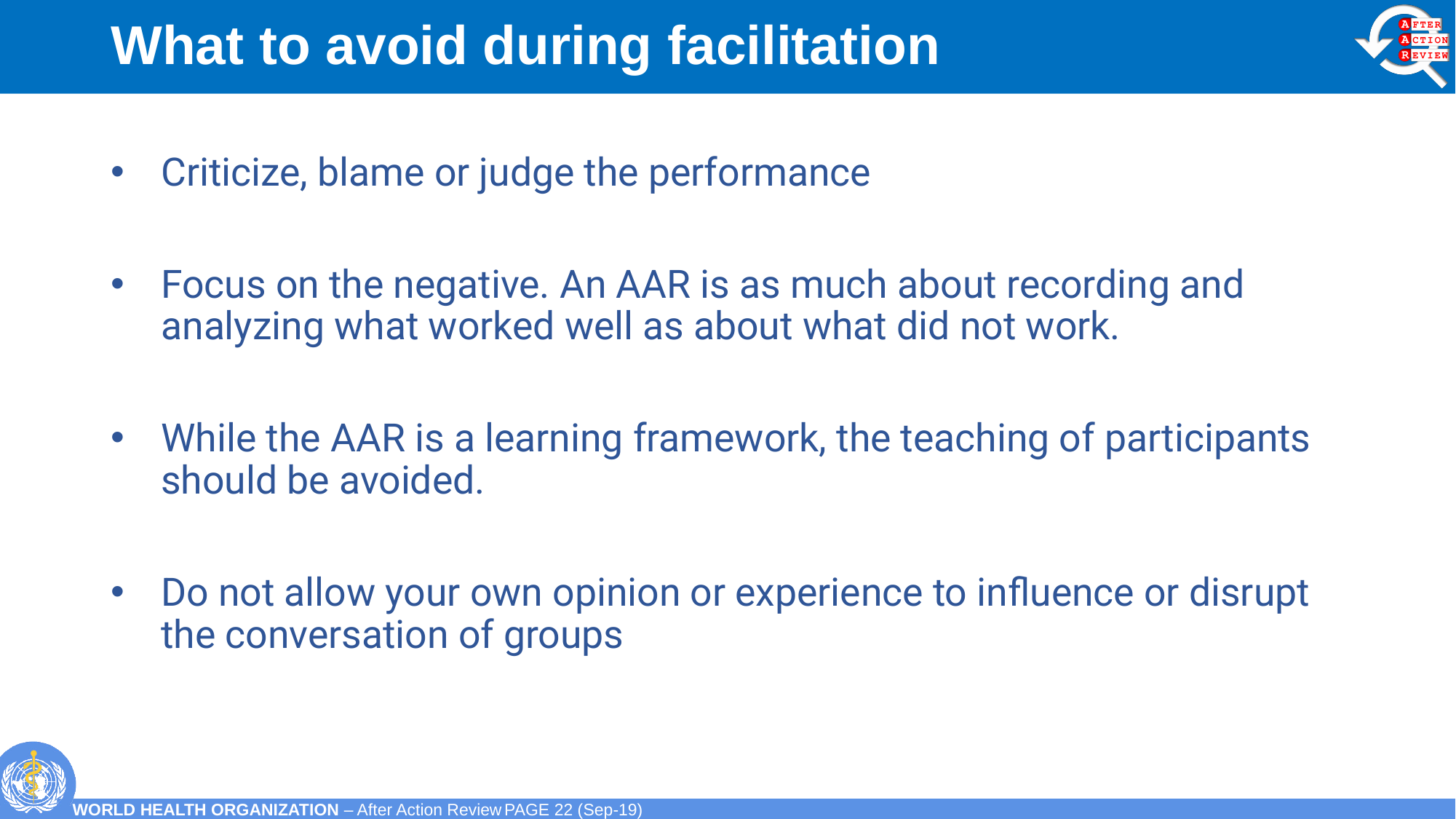

# What to avoid during facilitation
Criticize, blame or judge the performance

Focus on the negative. An AAR is as much about recording and analyzing what worked well as about what did not work.

While the AAR is a learning framework, the teaching of participants should be avoided.

Do not allow your own opinion or experience to influence or disrupt the conversation of groups